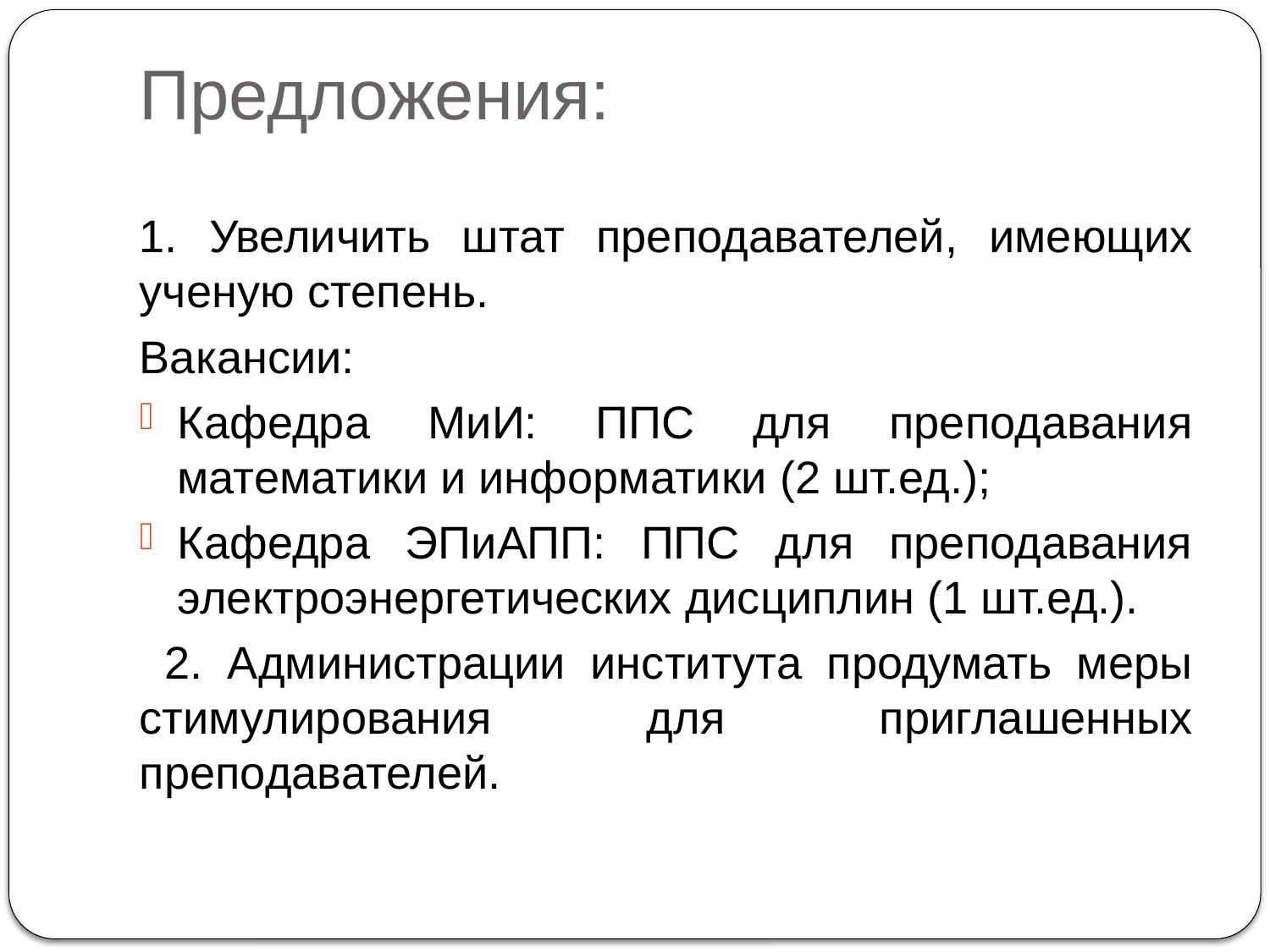

# Предложения:
1. Увеличить штат преподавателей, имеющих ученую степень.
Вакансии:
Кафедра МиИ: ППС для преподавания математики и информатики (2 шт.ед.);
Кафедра ЭПиАПП: ППС для преподавания электроэнергетических дисциплин (1 шт.ед.).
 2. Администрации института продумать меры стимулирования для приглашенных преподавателей.